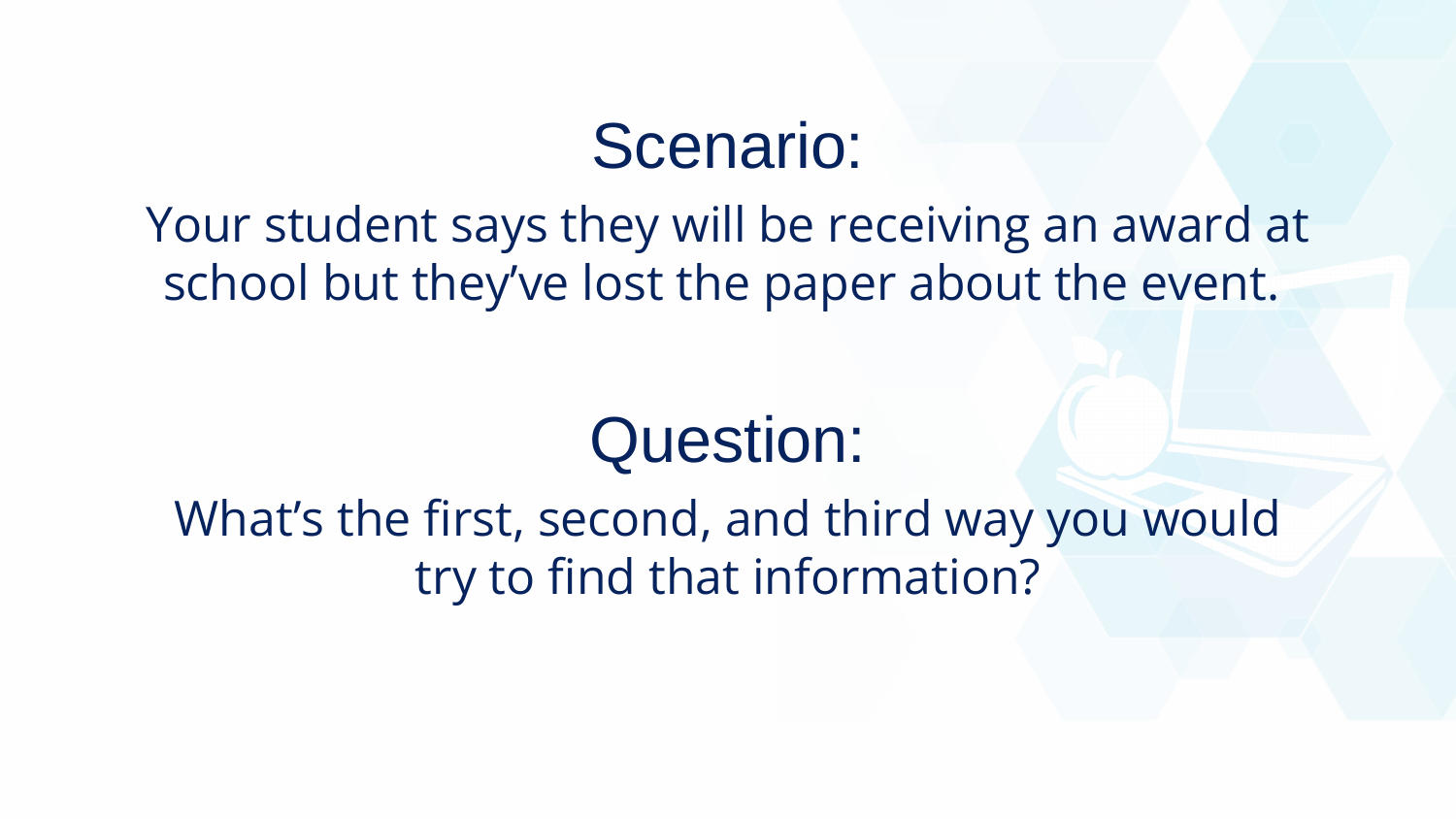

Scenario:
Your student says they will be receiving an award at school but they’ve lost the paper about the event.
Question:
What’s the first, second, and third way you would try to find that information?